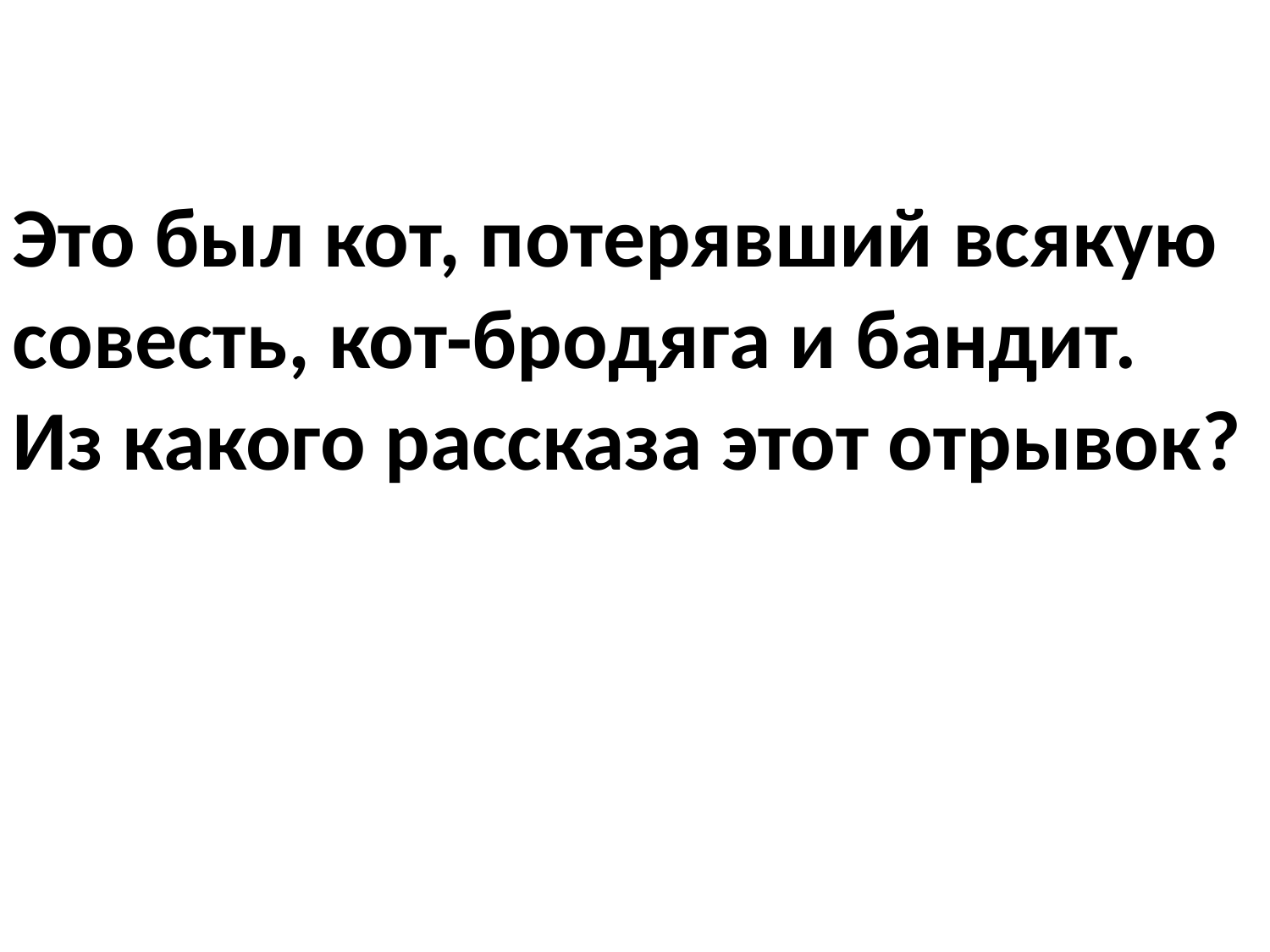

Это был кот, потерявший всякую совесть, кот-бродяга и бандит.
Из какого рассказа этот отрывок?